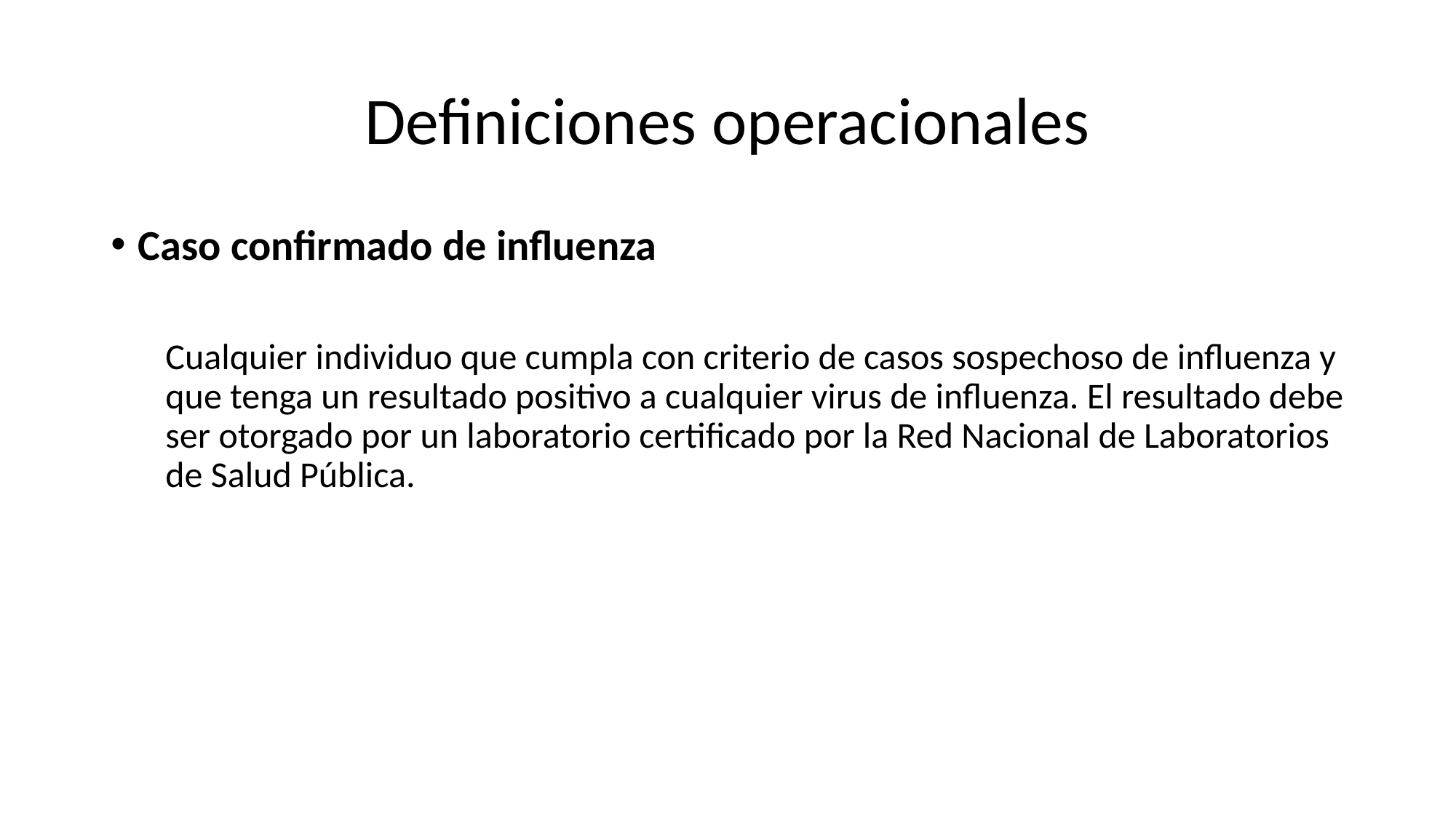

# Definiciones operacionales
Caso confirmado de influenza

Cualquier individuo que cumpla con criterio de casos sospechoso de influenza y que tenga un resultado positivo a cualquier virus de influenza. El resultado debe ser otorgado por un laboratorio certificado por la Red Nacional de Laboratorios de Salud Pública.